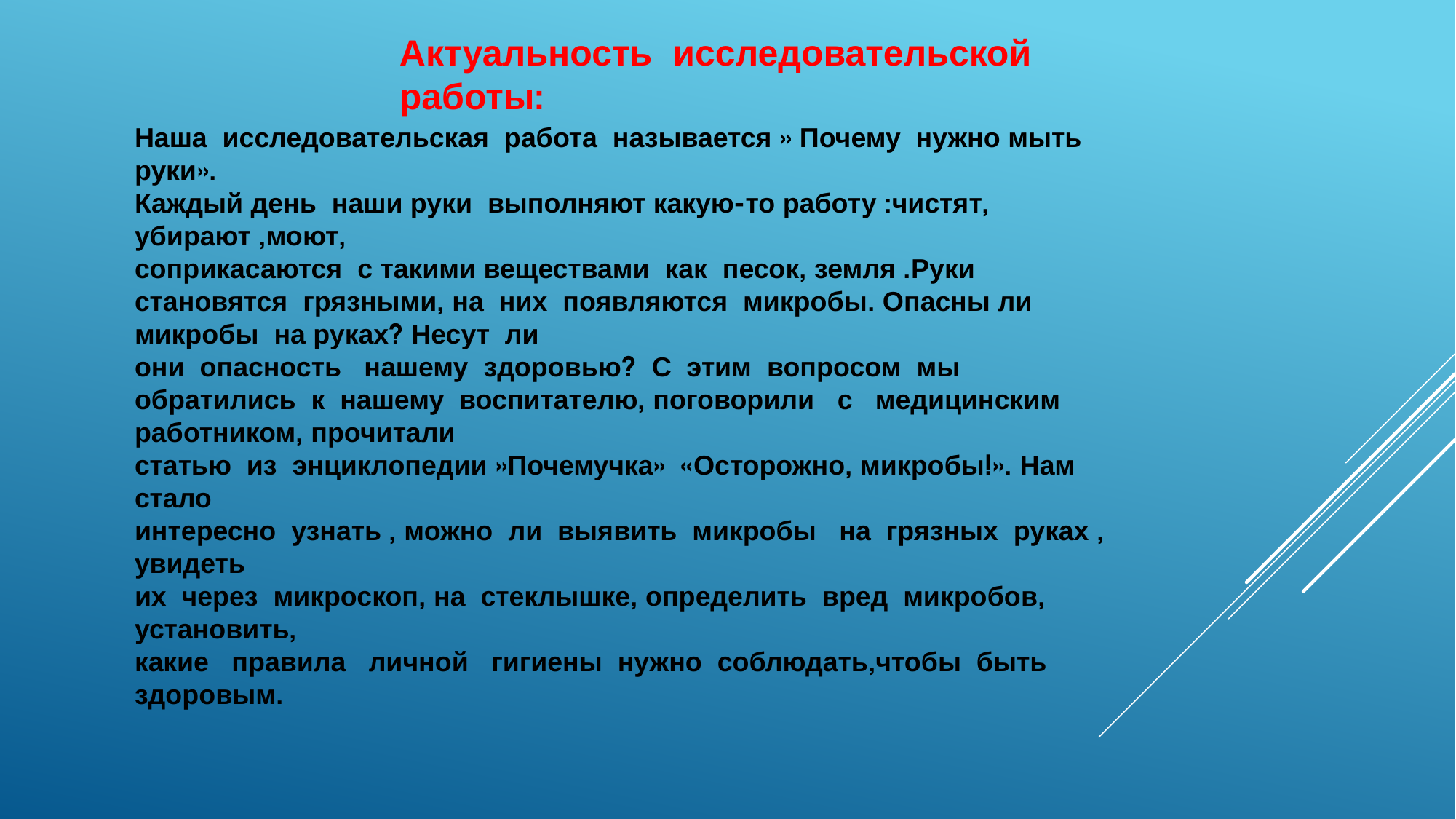

Актуальность  исследовательской  работы:
Наша  исследовательская  работа  называется » Почему  нужно мыть руки».
Каждый день  наши руки  выполняют какую-то работу :чистят, убирают ,моют,
соприкасаются  с такими веществами  как  песок, земля .Руки  становятся  грязными, на  них  появляются  микробы. Опасны ли микробы  на руках? Несут  ли
они  опасность   нашему  здоровью?  С  этим  вопросом  мы  обратились  к  нашему  воспитателю, поговорили   с   медицинским   работником, прочитали
статью  из  энциклопедии »Почемучка»  «Осторожно, микробы!». Нам  стало
интересно  узнать , можно  ли  выявить  микробы   на  грязных  руках , увидеть
их  через  микроскоп, на  стеклышке, определить  вред  микробов, установить,
какие   правила   личной   гигиены  нужно  соблюдать,чтобы  быть  здоровым.